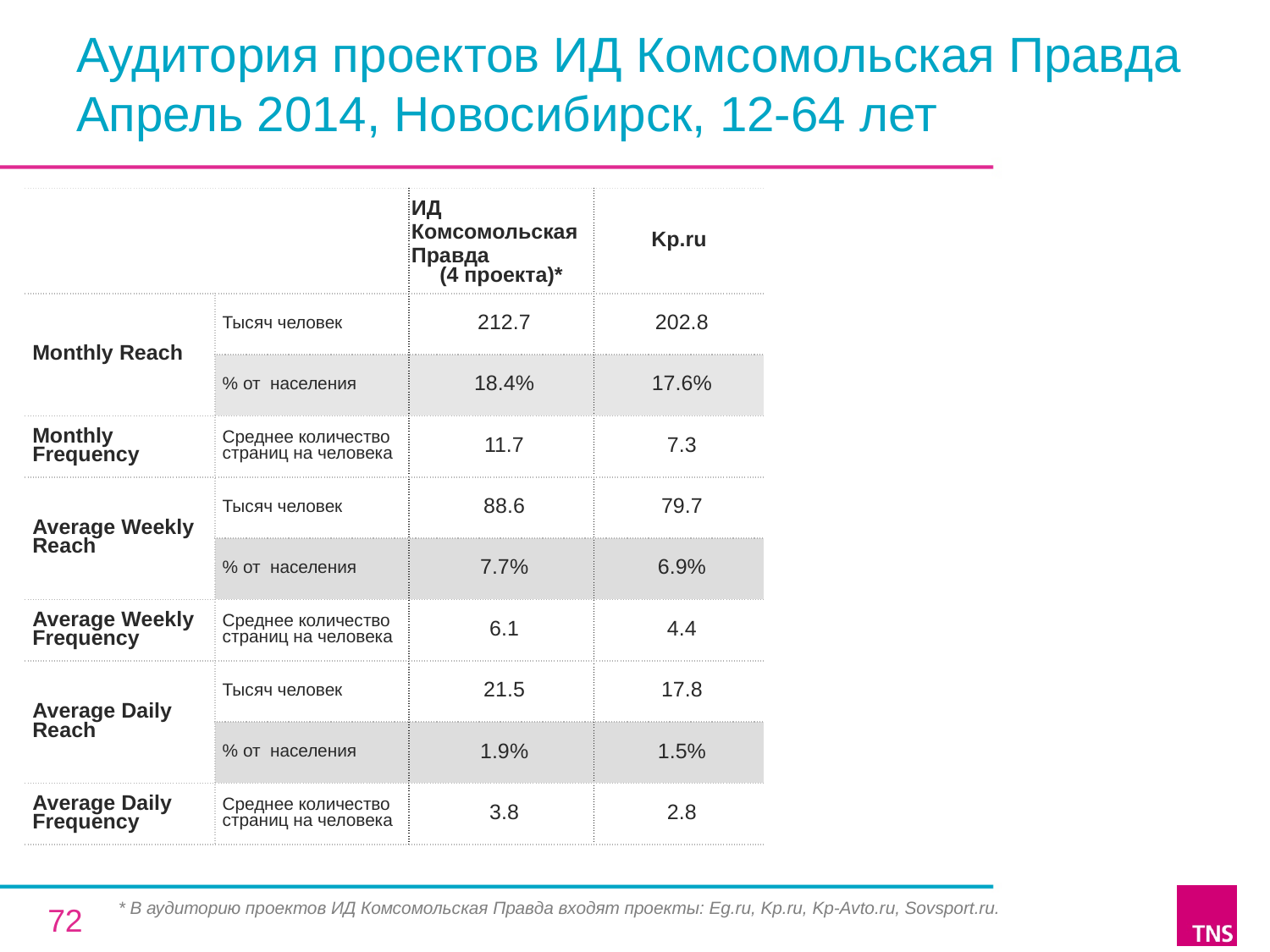

# Аудитория проектов ИД Комсомольская Правда Апрель 2014, Новосибирск, 12-64 лет
|  |  | ИД Комсомольская Правда (4 проекта)\* | Kp.ru |
| --- | --- | --- | --- |
| Monthly Reach | Тысяч человек | 212.7 | 202.8 |
|  | % от населения | 18.4% | 17.6% |
| Monthly Frequency | Среднее количество страниц на человека | 11.7 | 7.3 |
| Average Weekly Reach | Тысяч человек | 88.6 | 79.7 |
|  | % от населения | 7.7% | 6.9% |
| Average Weekly Frequency | Среднее количество страниц на человека | 6.1 | 4.4 |
| Average Daily Reach | Тысяч человек | 21.5 | 17.8 |
|  | % от населения | 1.9% | 1.5% |
| Average Daily Frequency | Среднее количество страниц на человека | 3.8 | 2.8 |
* В аудиторию проектов ИД Комсомольская Правда входят проекты: Eg.ru, Kp.ru, Kp-Avto.ru, Sovsport.ru.
72